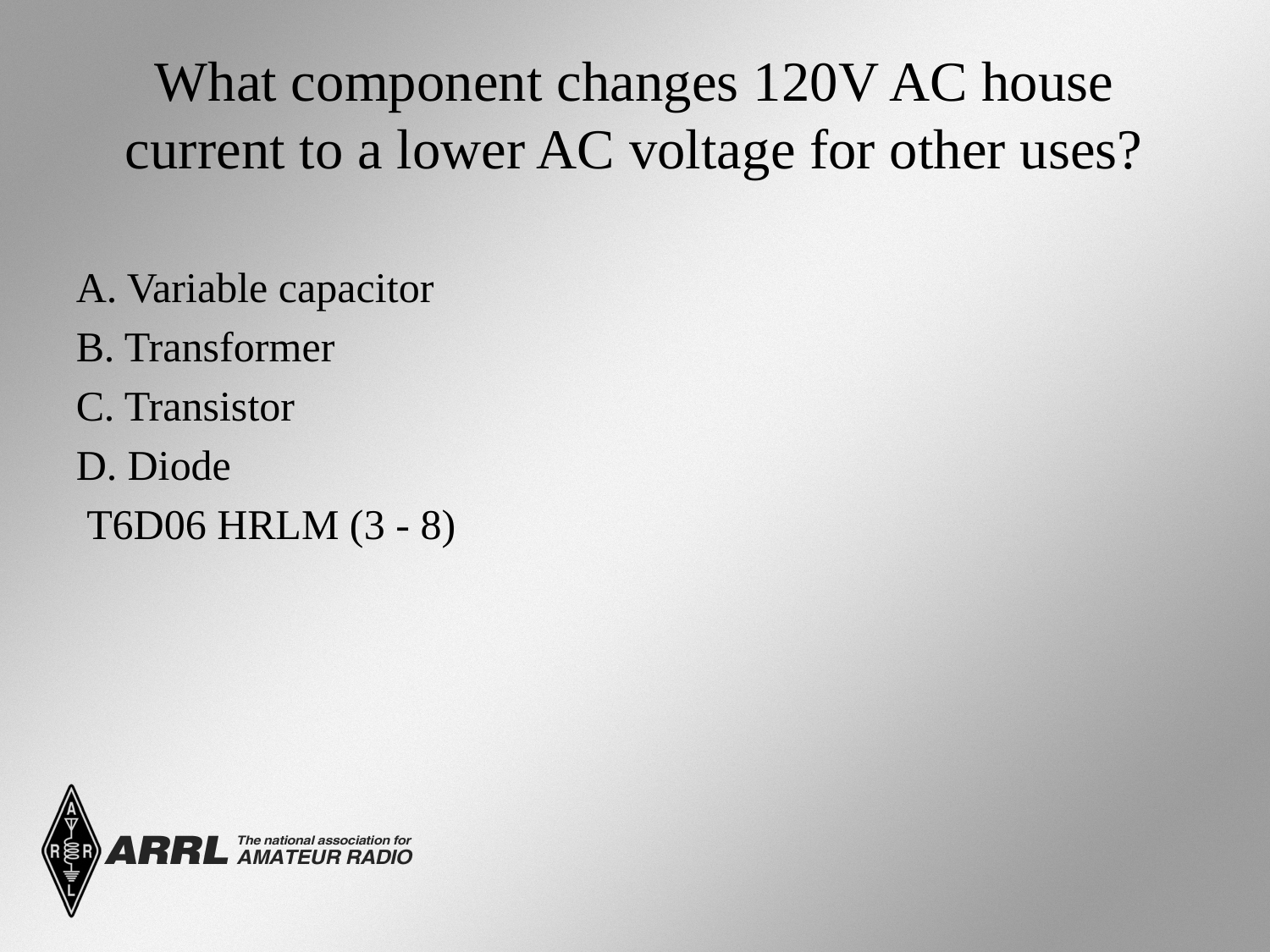

# What component changes 120V AC house current to a lower AC voltage for other uses?
A. Variable capacitor
B. Transformer
C. Transistor
D. Diode
 T6D06 HRLM (3 - 8)